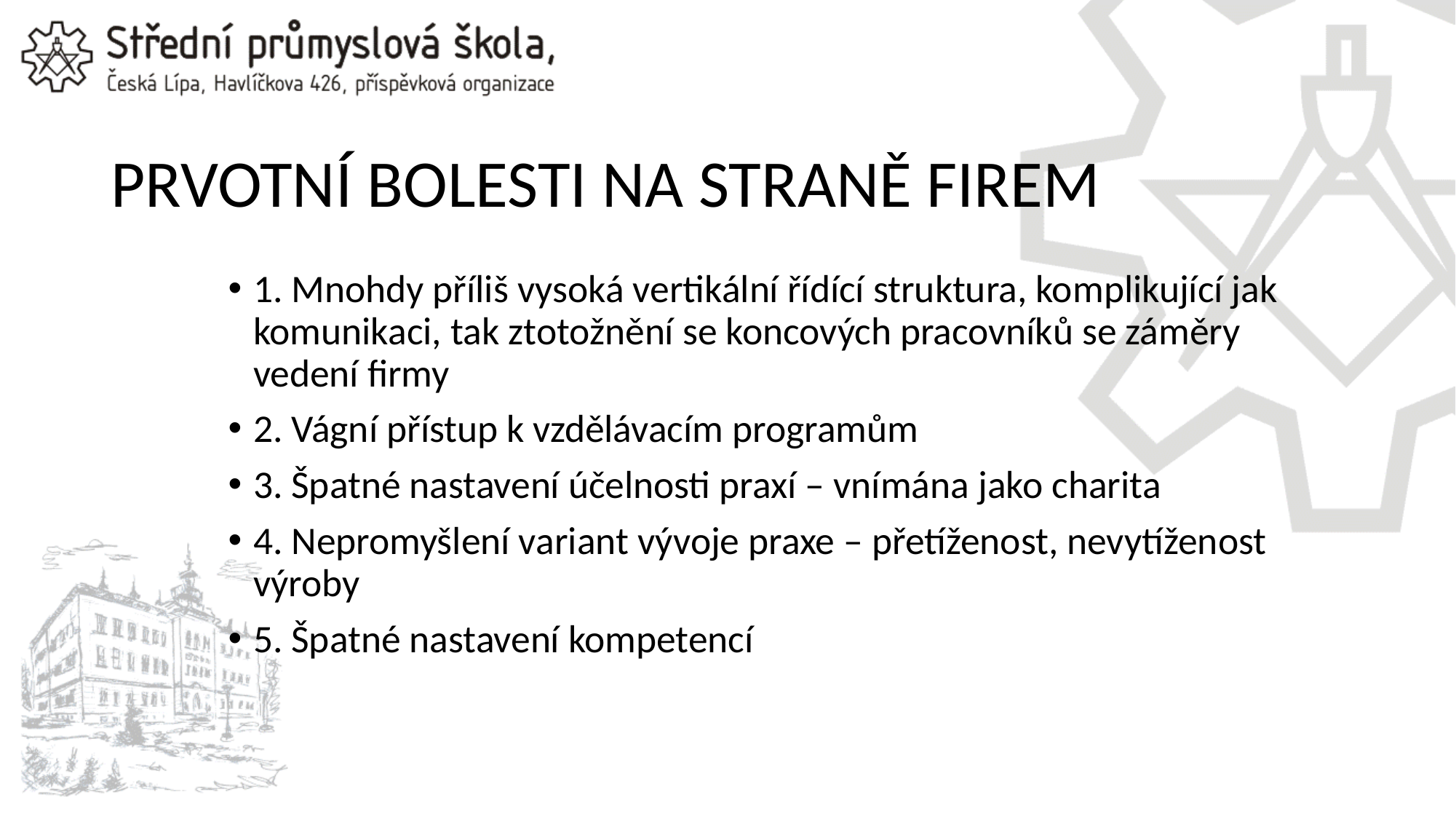

# PRVOTNÍ BOLESTI NA STRANĚ FIREM
1. Mnohdy příliš vysoká vertikální řídící struktura, komplikující jak komunikaci, tak ztotožnění se koncových pracovníků se záměry vedení firmy
2. Vágní přístup k vzdělávacím programům
3. Špatné nastavení účelnosti praxí – vnímána jako charita
4. Nepromyšlení variant vývoje praxe – přetíženost, nevytíženost výroby
5. Špatné nastavení kompetencí